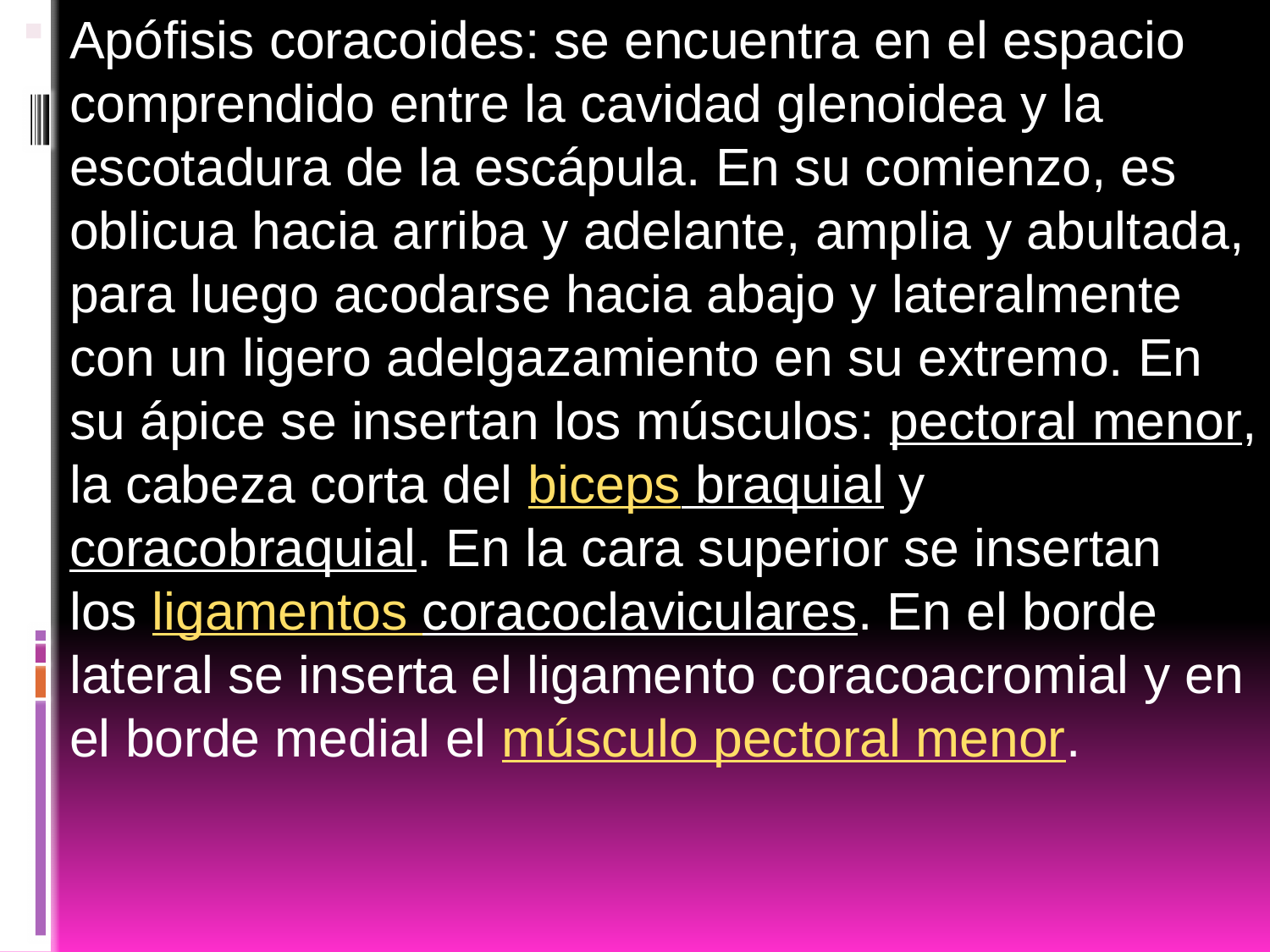

Apófisis coracoides: se encuentra en el espacio comprendido entre la cavidad glenoidea y la escotadura de la escápula. En su comienzo, es oblicua hacia arriba y adelante, amplia y abultada, para luego acodarse hacia abajo y lateralmente con un ligero adelgazamiento en su extremo. En su ápice se insertan los músculos: pectoral menor, la cabeza corta del biceps braquial y coracobraquial. En la cara superior se insertan los ligamentos coracoclaviculares. En el borde lateral se inserta el ligamento coracoacromial y en el borde medial el músculo pectoral menor.